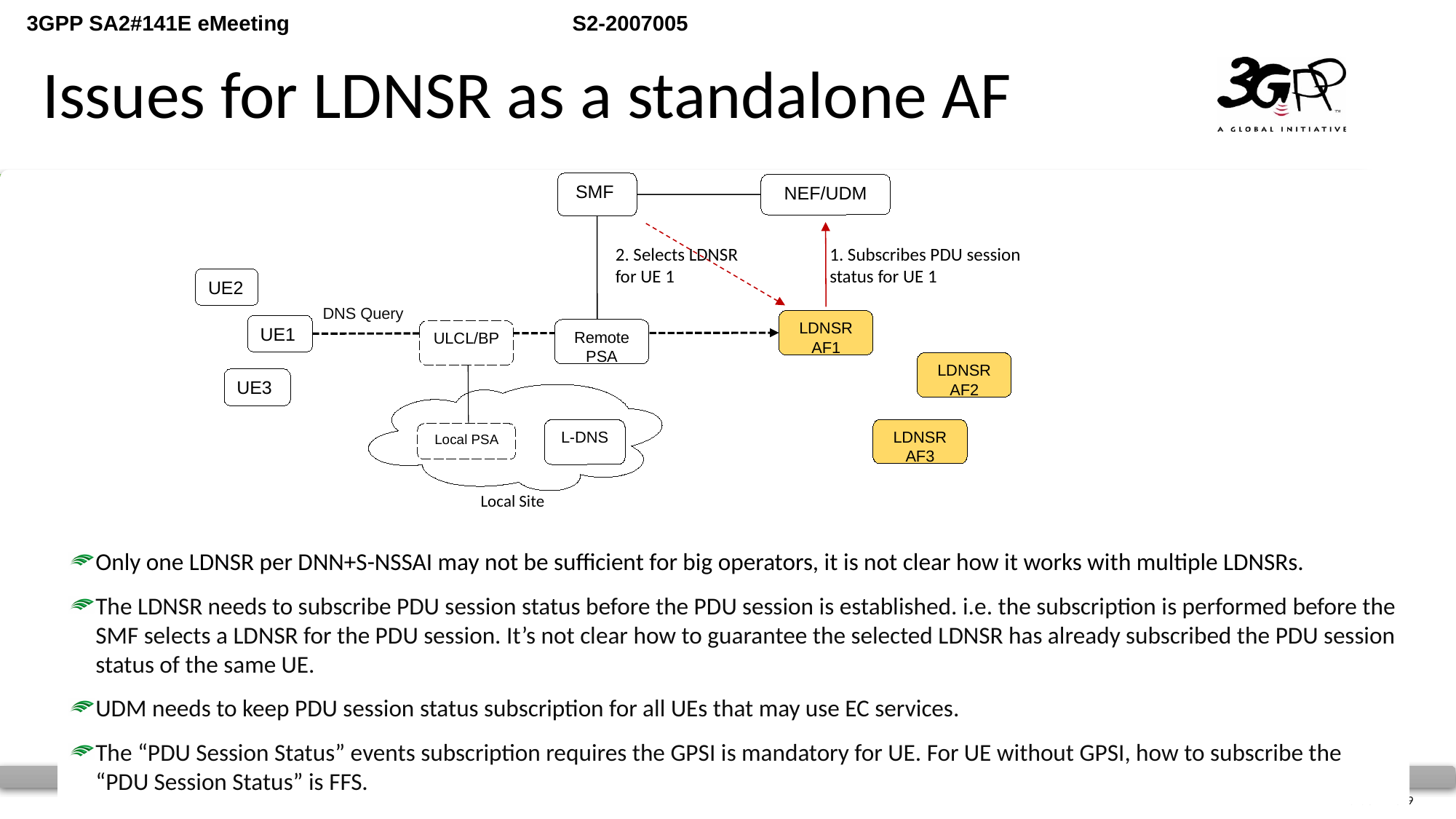

# Issues for LDNSR as a standalone AF
 SMF
  NEF/UDM
2. Selects LDNSR for UE 1
1. Subscribes PDU session status for UE 1
UE2
DNS Query
LDNSR AF1
UE1
Remote PSA
ULCL/BP
LDNSR AF2
UE3

LDNSR AF3
L-DNS
Local PSA
Local Site
Only one LDNSR per DNN+S-NSSAI may not be sufficient for big operators, it is not clear how it works with multiple LDNSRs.
The LDNSR needs to subscribe PDU session status before the PDU session is established. i.e. the subscription is performed before the SMF selects a LDNSR for the PDU session. It’s not clear how to guarantee the selected LDNSR has already subscribed the PDU session status of the same UE.
UDM needs to keep PDU session status subscription for all UEs that may use EC services.
The “PDU Session Status” events subscription requires the GPSI is mandatory for UE. For UE without GPSI, how to subscribe the “PDU Session Status” is FFS.